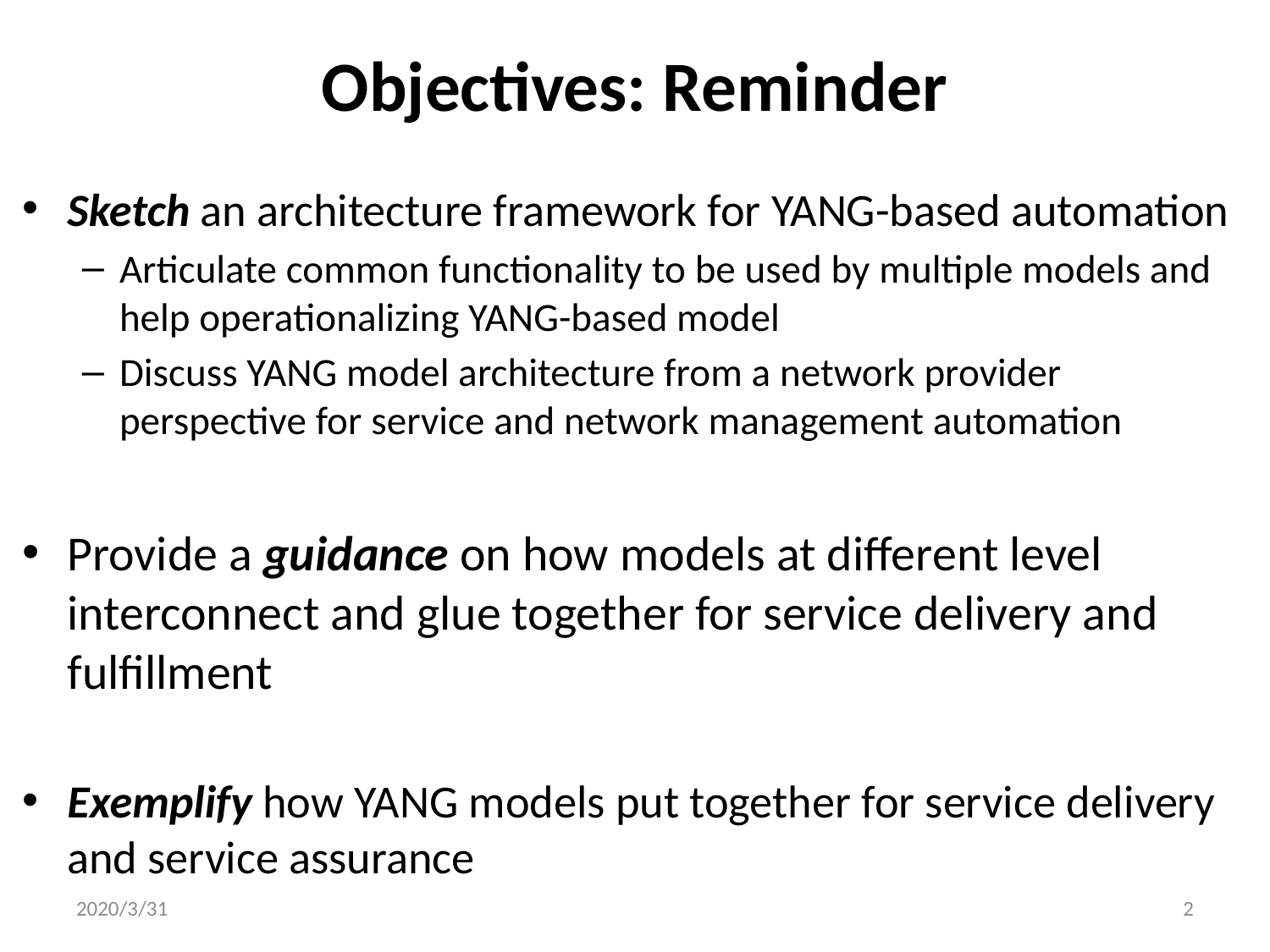

# Objectives: Reminder
Sketch an architecture framework for YANG-based automation
Articulate common functionality to be used by multiple models and help operationalizing YANG-based model
Discuss YANG model architecture from a network provider perspective for service and network management automation

Provide a guidance on how models at different level interconnect and glue together for service delivery and fulfillment

Exemplify how YANG models put together for service delivery and service assurance

2020/3/31
2